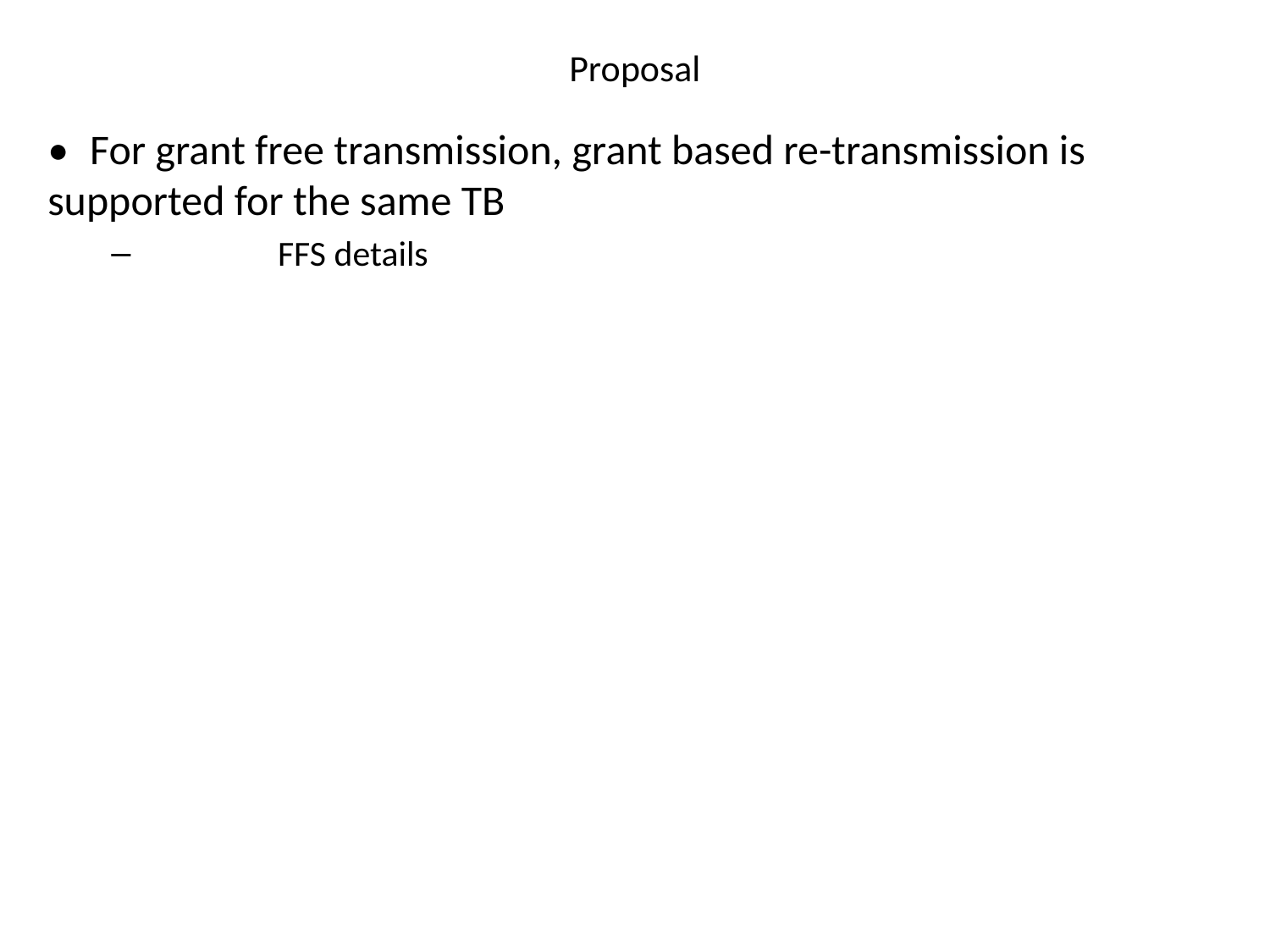

# Proposal
•      For grant free transmission, grant based re-transmission is supported for the same TB
	FFS details